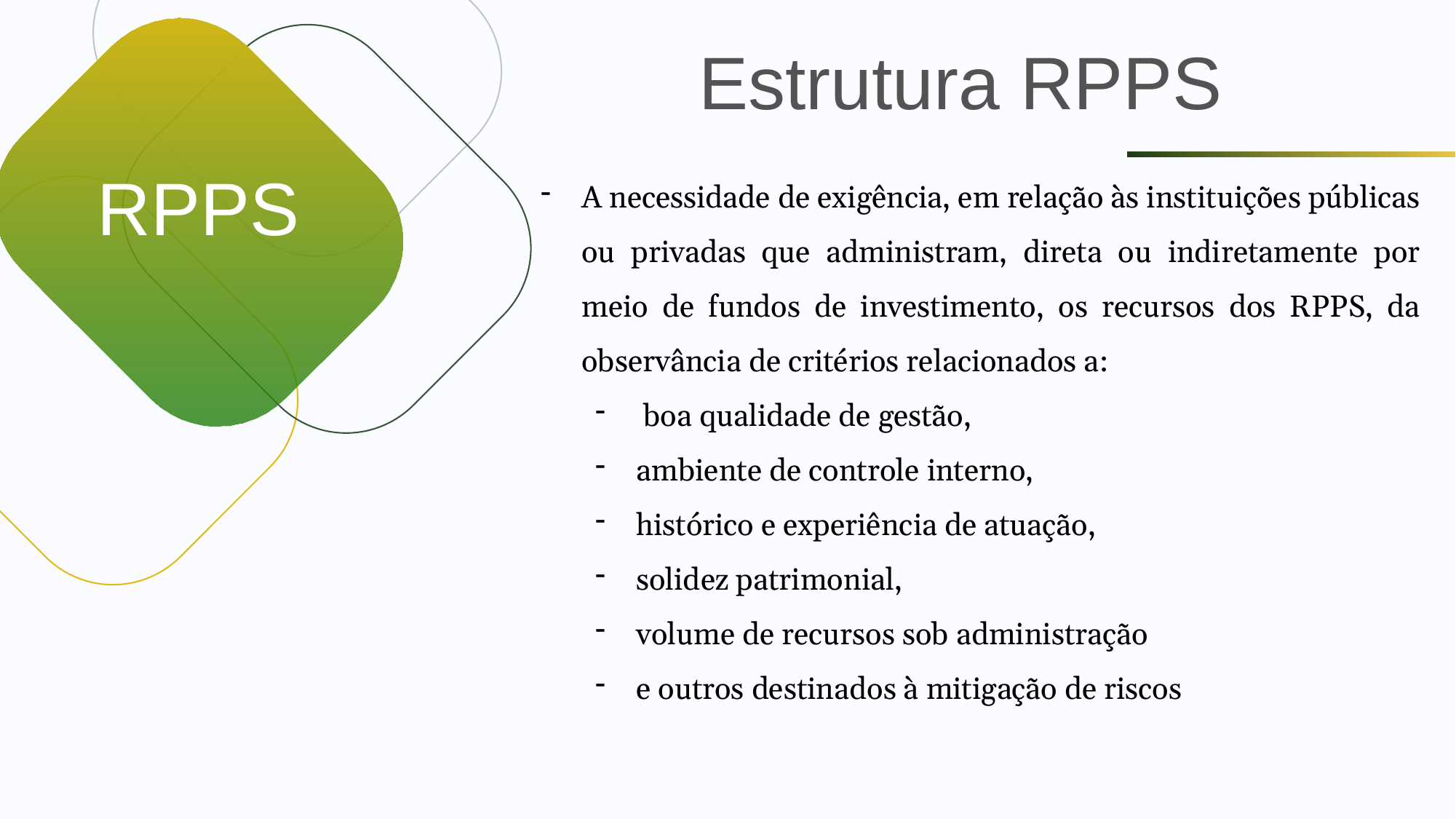

RPPS
Estrutura RPPS

A necessidade de exigência, em relação às instituições públicas ou privadas que administram, direta ou indiretamente por meio de fundos de investimento, os recursos dos RPPS, da observância de critérios relacionados a:
 boa qualidade de gestão,
ambiente de controle interno,
histórico e experiência de atuação,
solidez patrimonial,
volume de recursos sob administração
e outros destinados à mitigação de riscos